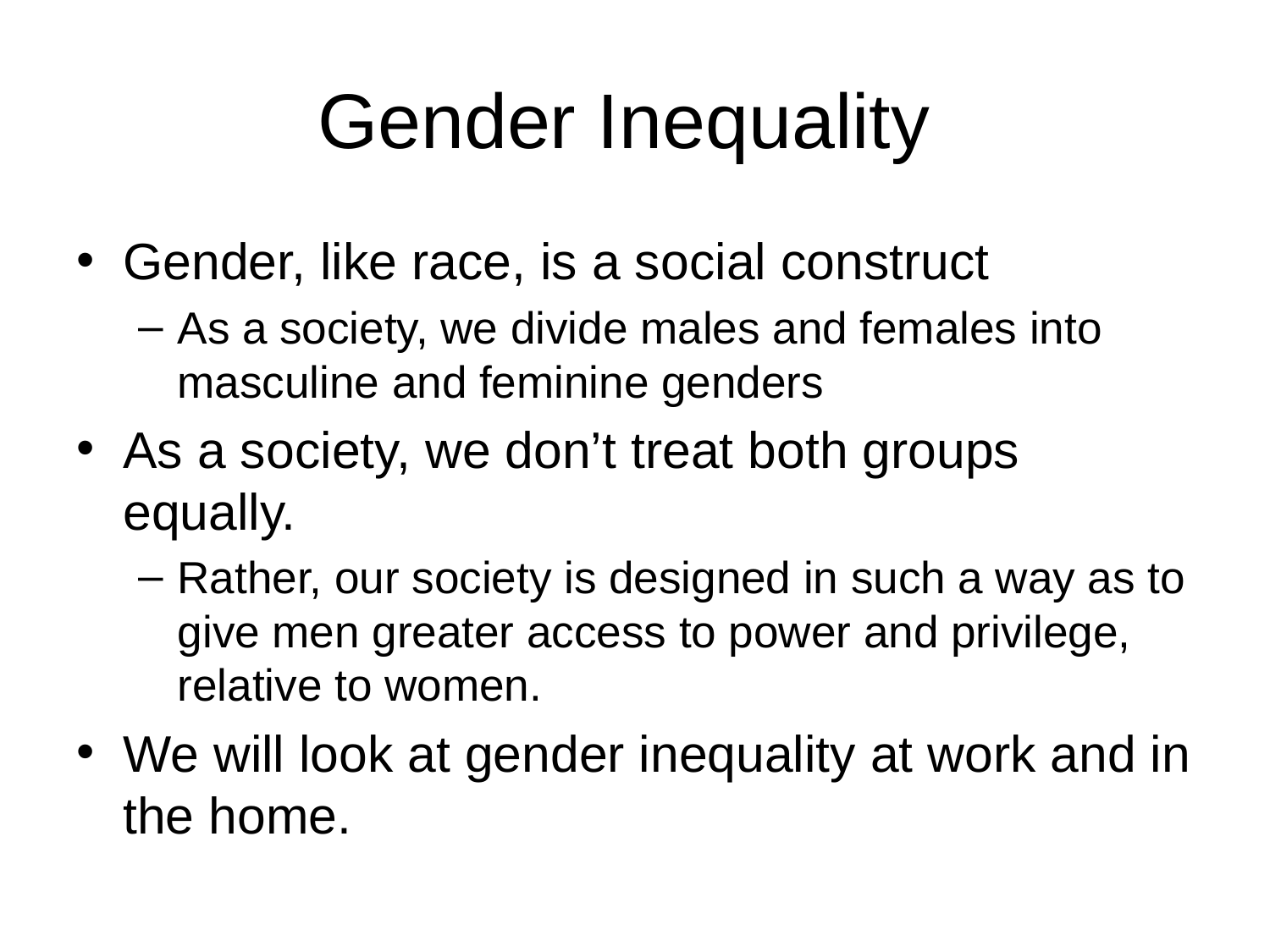

# Gender Inequality
Gender, like race, is a social construct
As a society, we divide males and females into masculine and feminine genders
As a society, we don’t treat both groups equally.
Rather, our society is designed in such a way as to give men greater access to power and privilege, relative to women.
We will look at gender inequality at work and in the home.